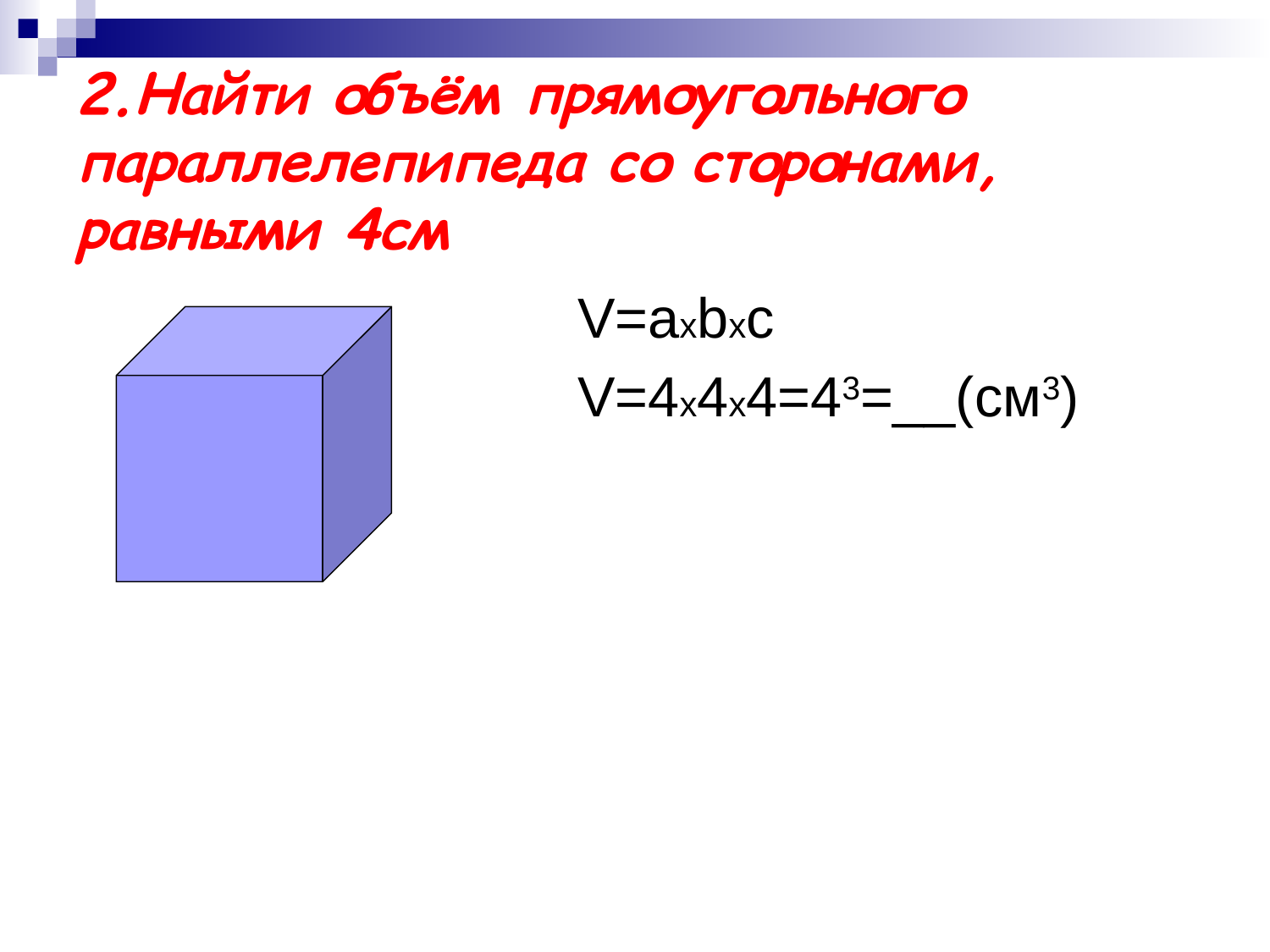

# 2.Найти объём прямоугольного параллелепипеда со сторонами, равными 4см
                                V=ахbхс
                                V=4х4х4=43=__(см3)